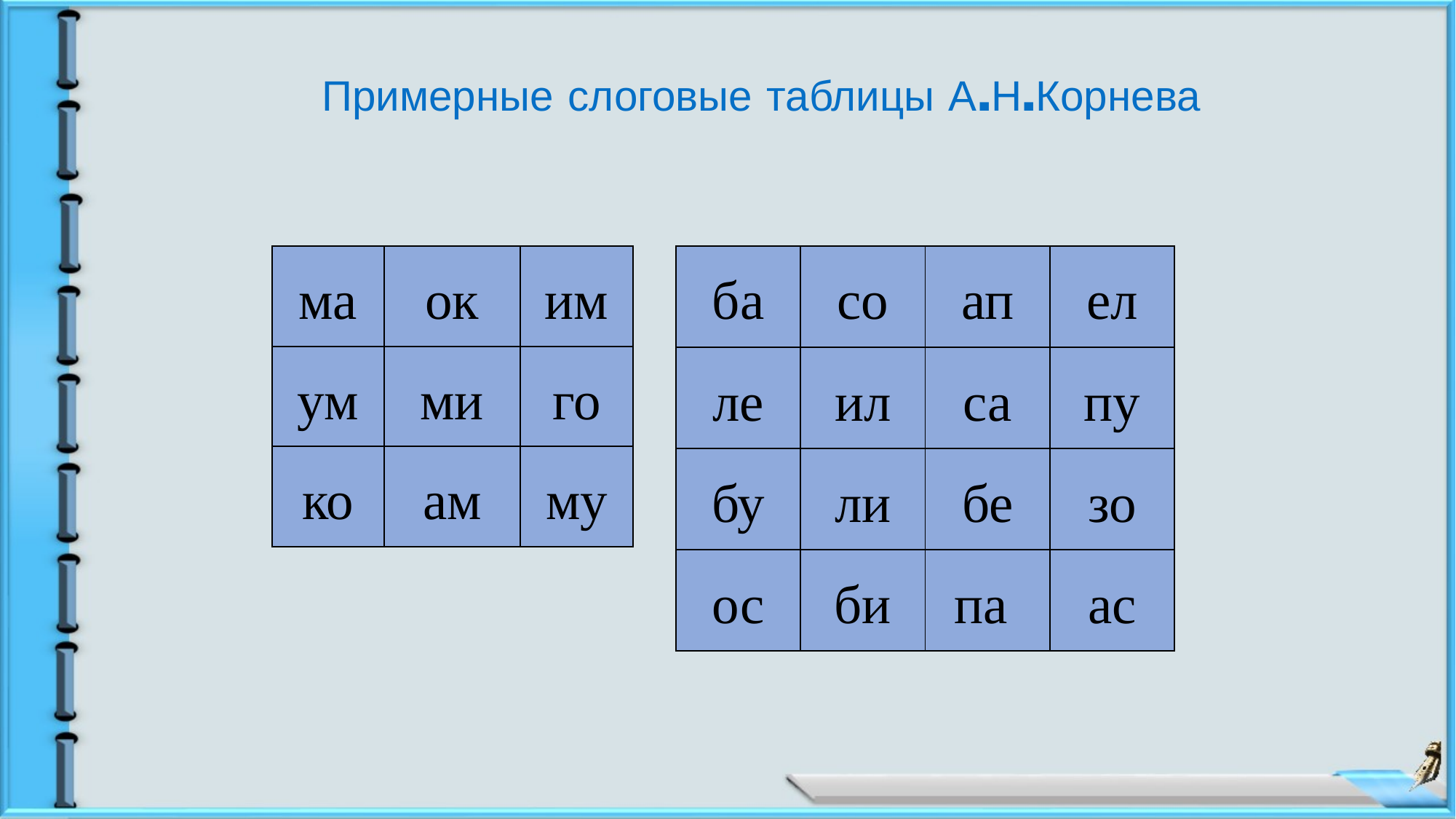

# Примерные слоговые таблицы А.Н.Корнева
| ма | ок | им |
| --- | --- | --- |
| ум | ми | го |
| ко | ам | му |
| ба | со | ап | ел |
| --- | --- | --- | --- |
| ле | ил | са | пу |
| бу | ли | бе | зо |
| ос | би | па | ас |